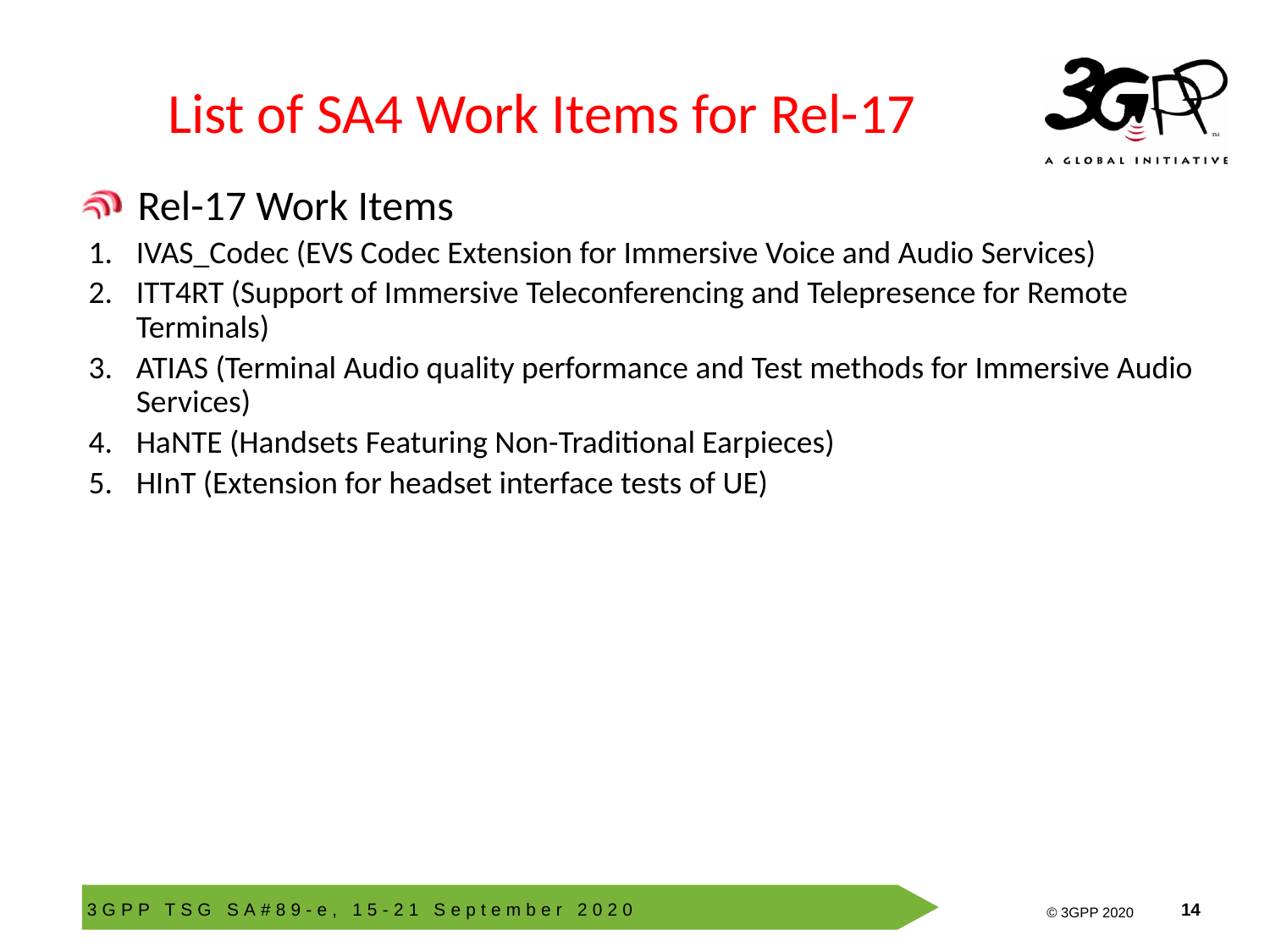

# List of SA4 Work Items for Rel-17
 Rel-17 Work Items
IVAS_Codec (EVS Codec Extension for Immersive Voice and Audio Services)
ITT4RT (Support of Immersive Teleconferencing and Telepresence for Remote Terminals)
ATIAS (Terminal Audio quality performance and Test methods for Immersive Audio Services)
HaNTE (Handsets Featuring Non-Traditional Earpieces)
HInT (Extension for headset interface tests of UE)